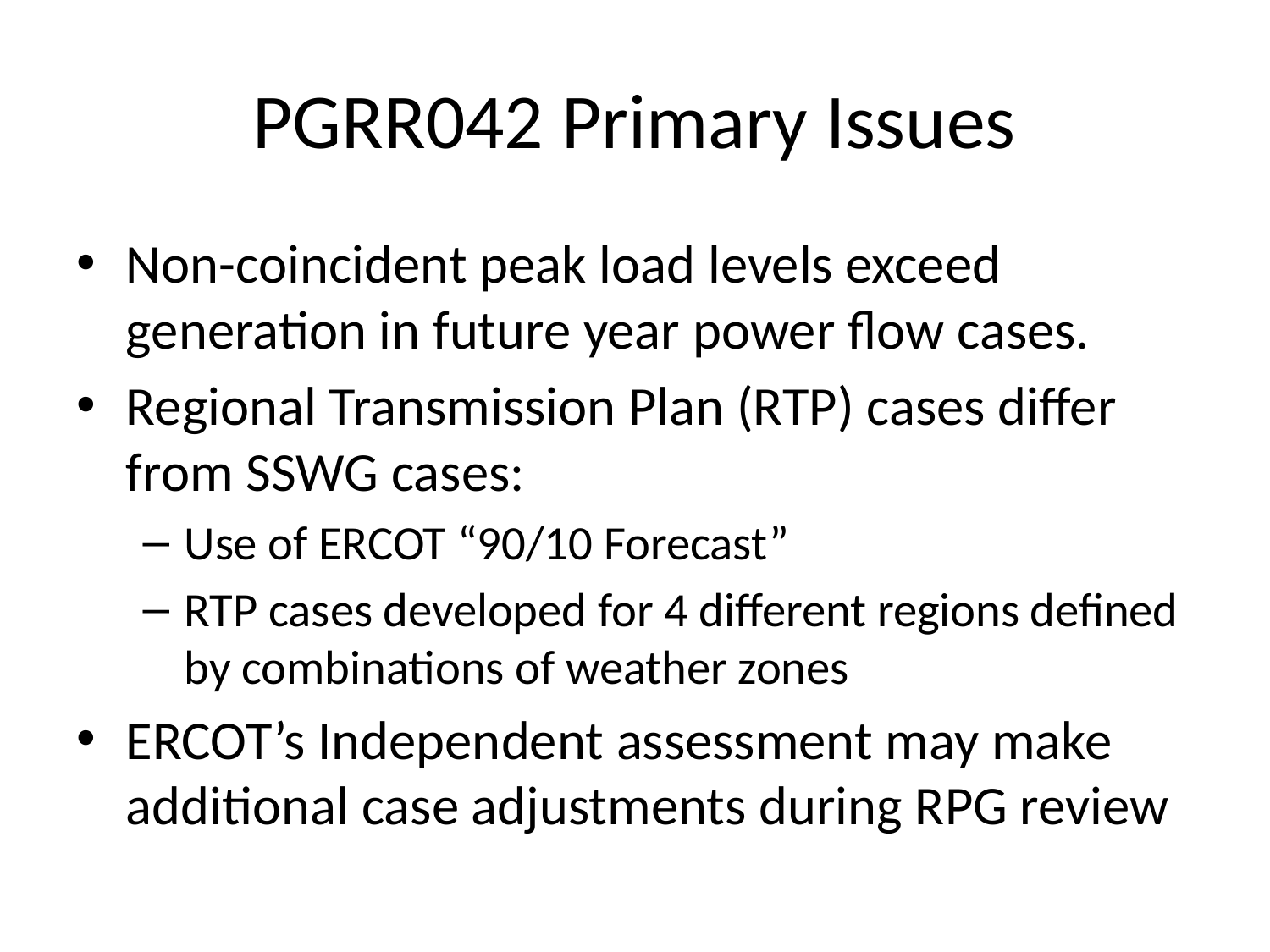

# PGRR042 Primary Issues
Non-coincident peak load levels exceed generation in future year power flow cases.
Regional Transmission Plan (RTP) cases differ from SSWG cases:
Use of ERCOT “90/10 Forecast”
RTP cases developed for 4 different regions defined by combinations of weather zones
ERCOT’s Independent assessment may make additional case adjustments during RPG review